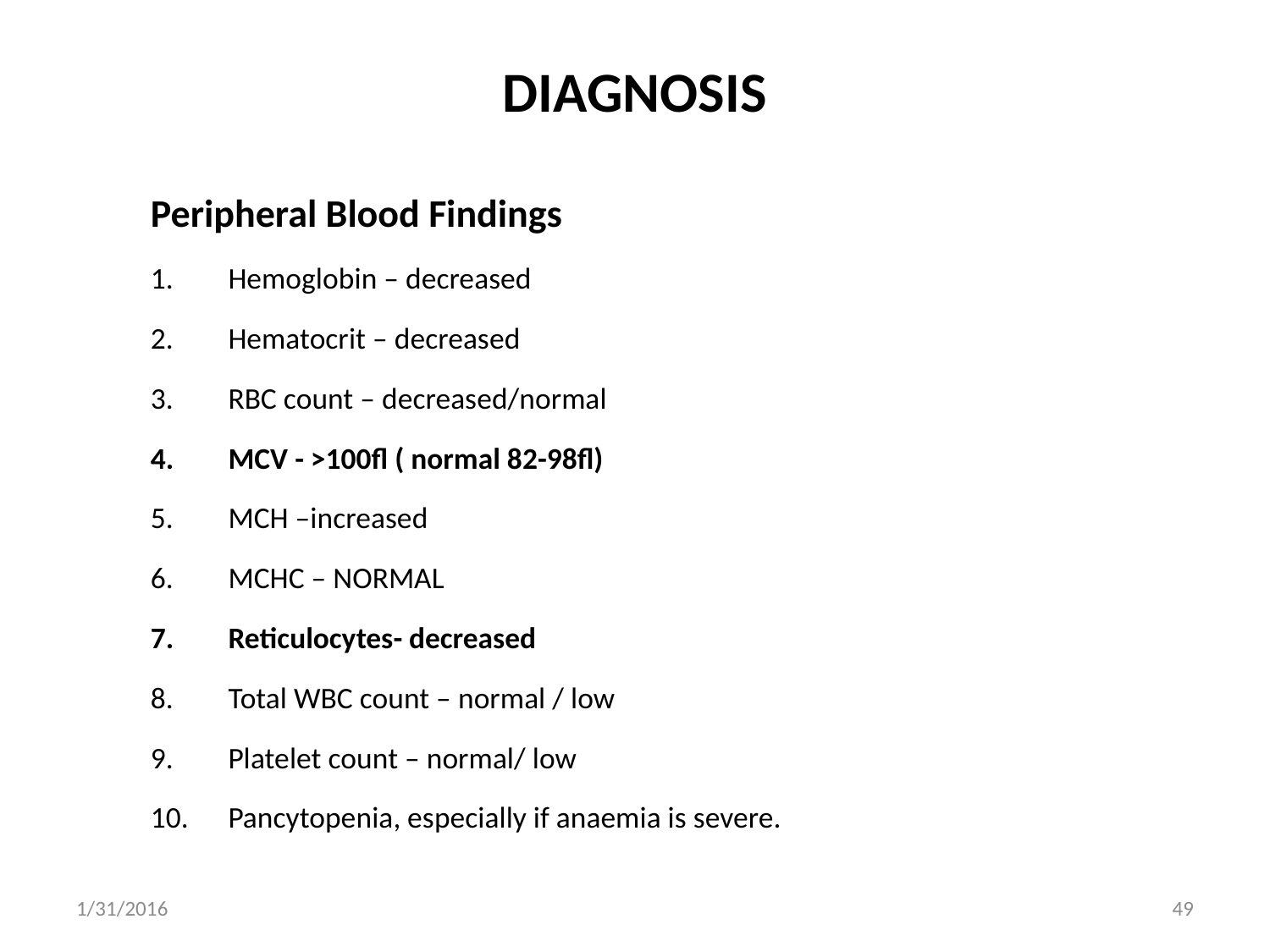

# DIAGNOSIS
Peripheral Blood Findings
Hemoglobin – decreased
Hematocrit – decreased
RBC count – decreased/normal
MCV - >100fl ( normal 82-98fl)
MCH –increased
MCHC – NORMAL
Reticulocytes- decreased
Total WBC count – normal / low
Platelet count – normal/ low
Pancytopenia, especially if anaemia is severe.
1/31/2016
49